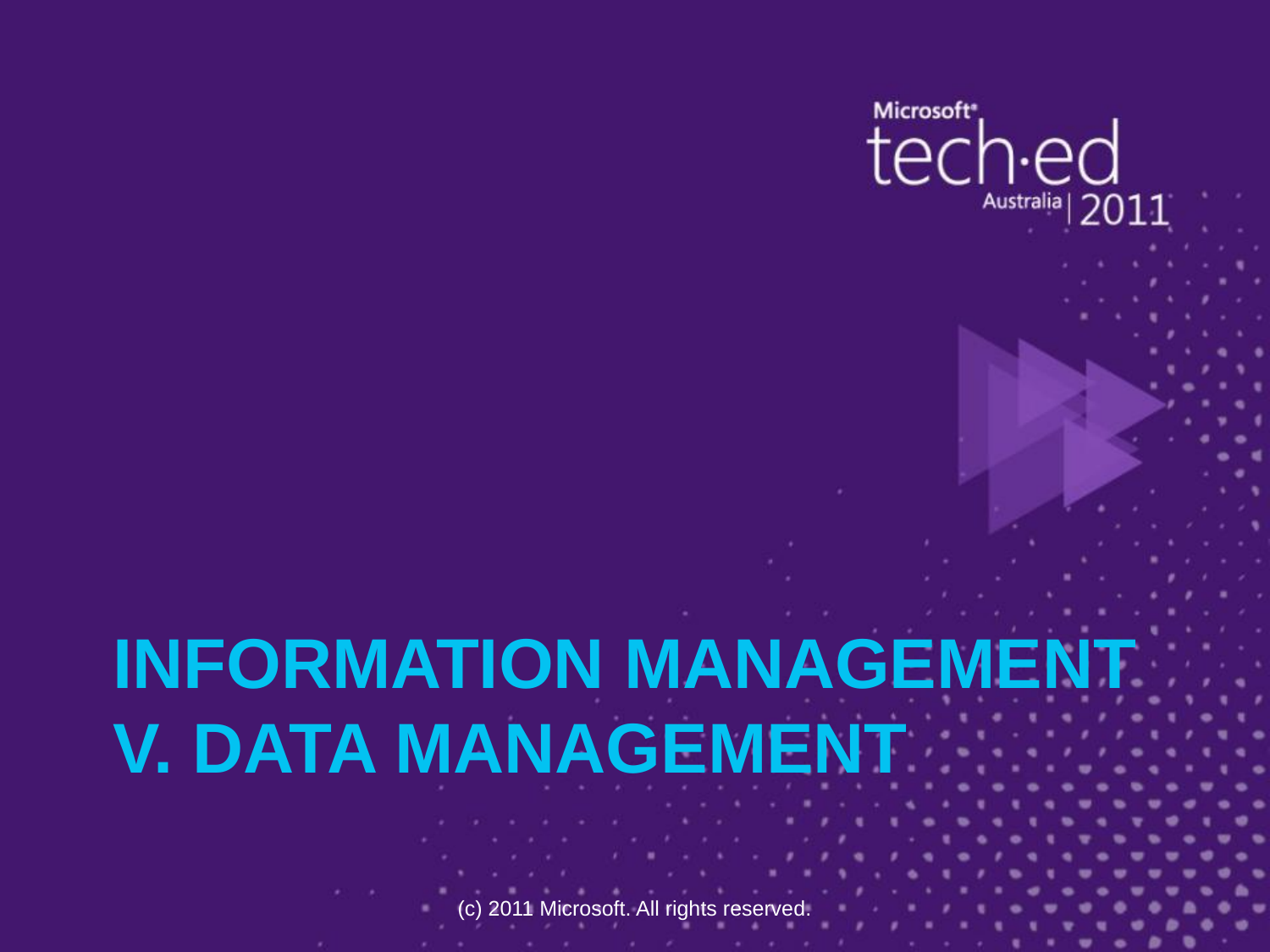

# Information Management v. Data Management
(c) 2011 Microsoft. All rights reserved.